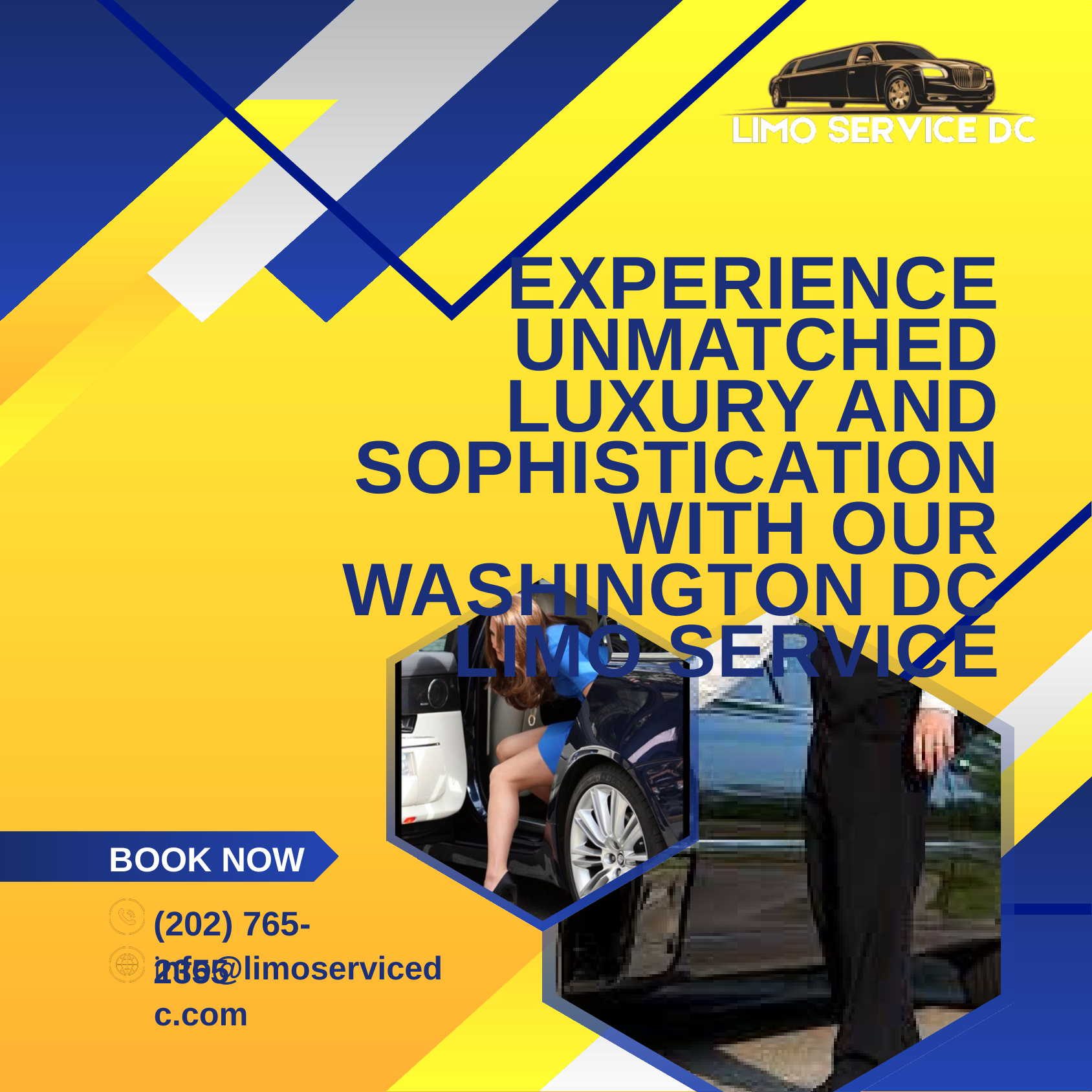

EXPERIENCE UNMATCHED LUXURY AND SOPHISTICATION WITH OUR WASHINGTON DC LIMO SERVICE

BOOK NOW

(202) 765-2355

info@limoservicedc.com